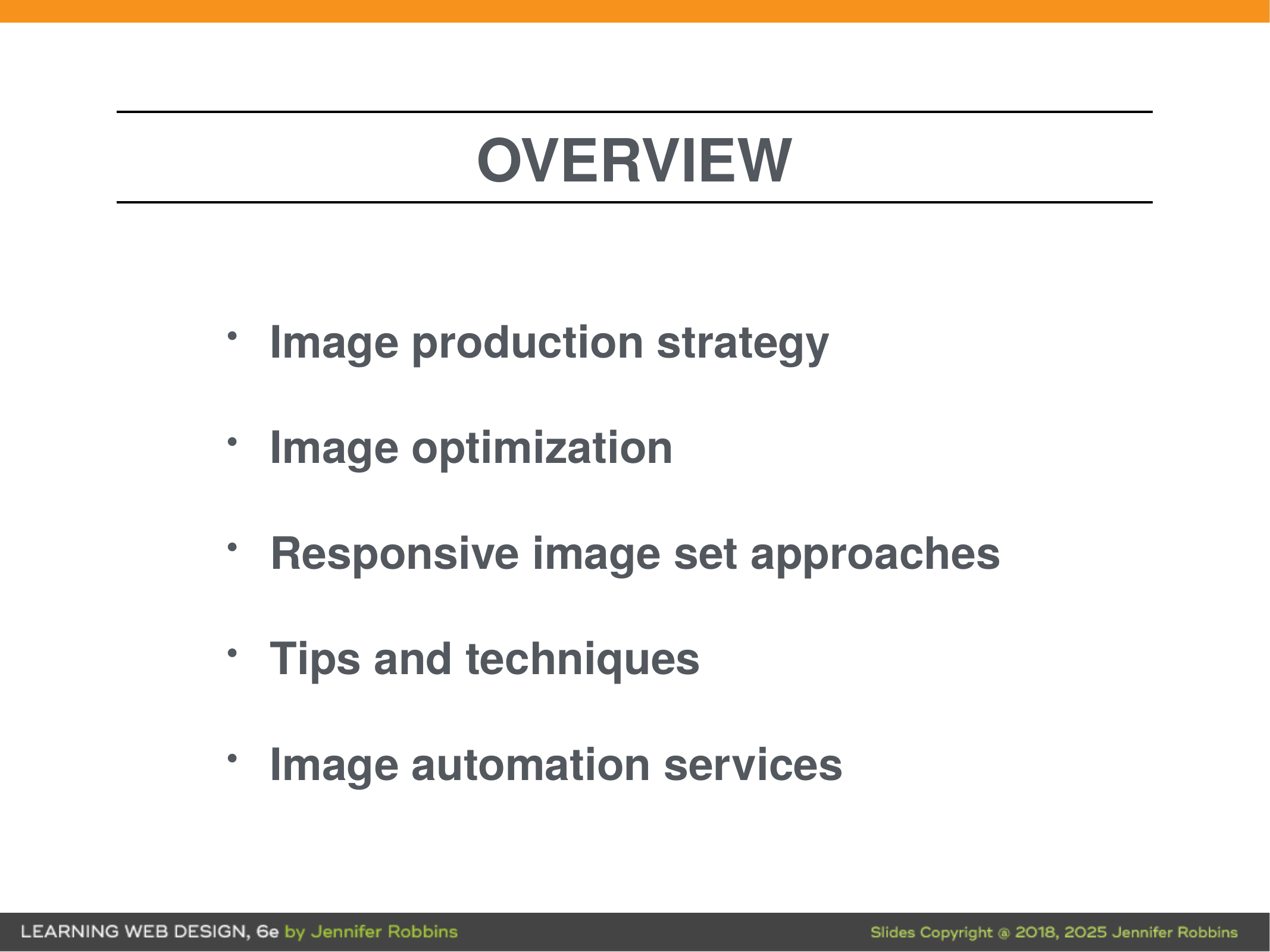

Image production strategy
Image optimization
Responsive image set approaches
Tips and techniques
Image automation services